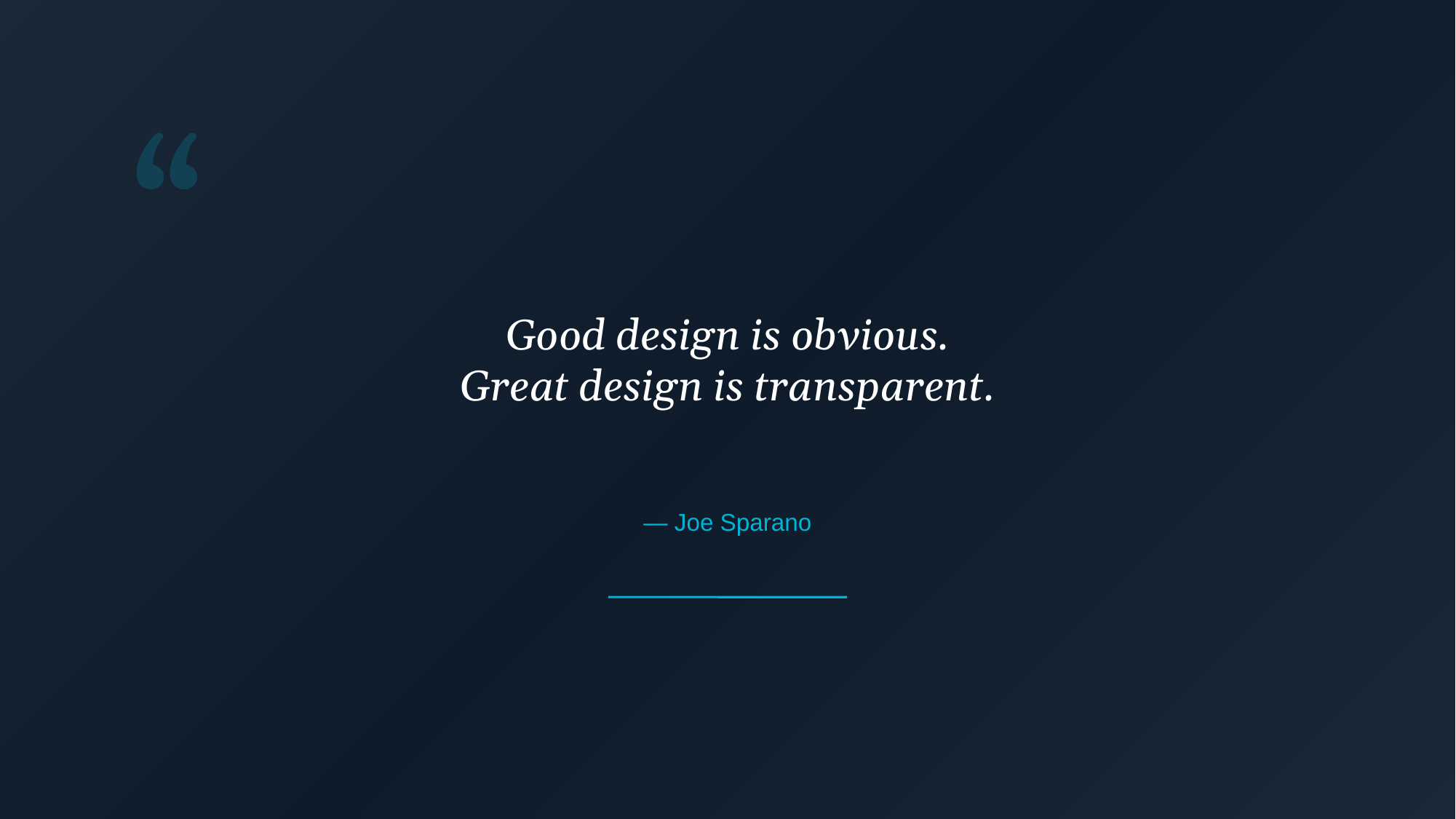

“
Good design is obvious.
Great design is transparent.
— Joe Sparano